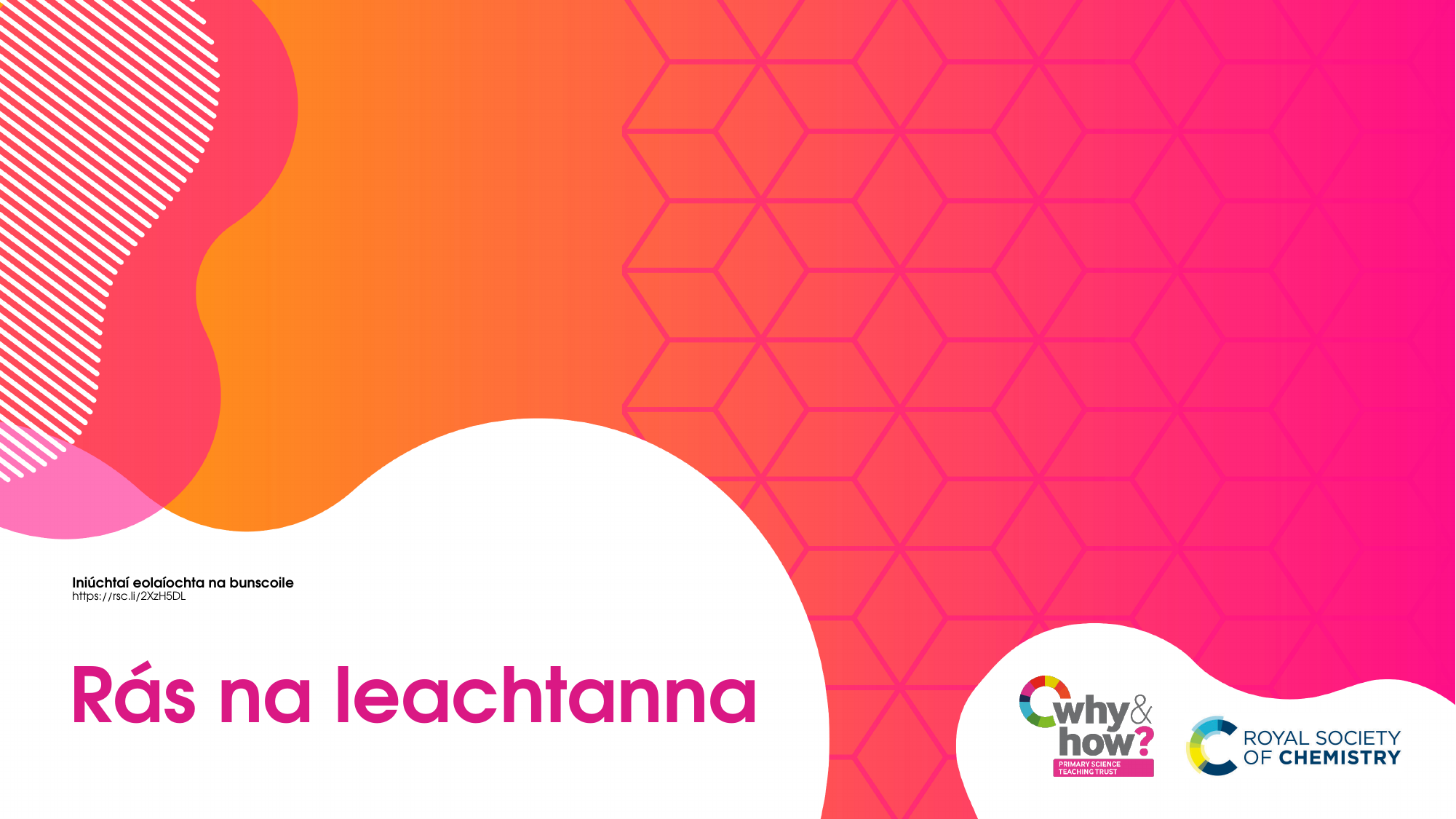

# Iniúchtaí eolaíochta na bunscoile https://rsc.li/2XzH5DL
Rás na leachtanna